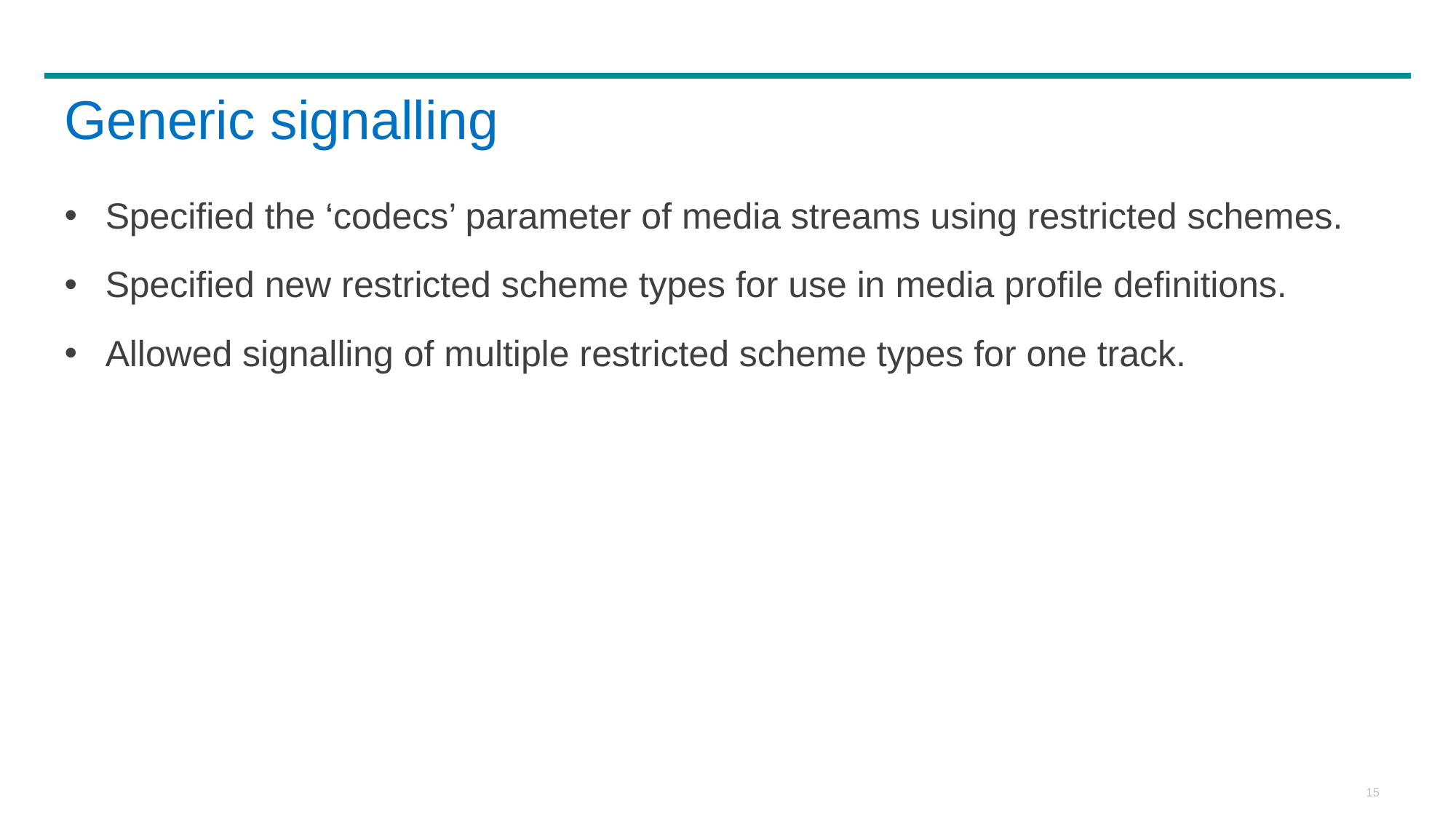

# Generic signalling
Specified the ‘codecs’ parameter of media streams using restricted schemes.
Specified new restricted scheme types for use in media profile definitions.
Allowed signalling of multiple restricted scheme types for one track.